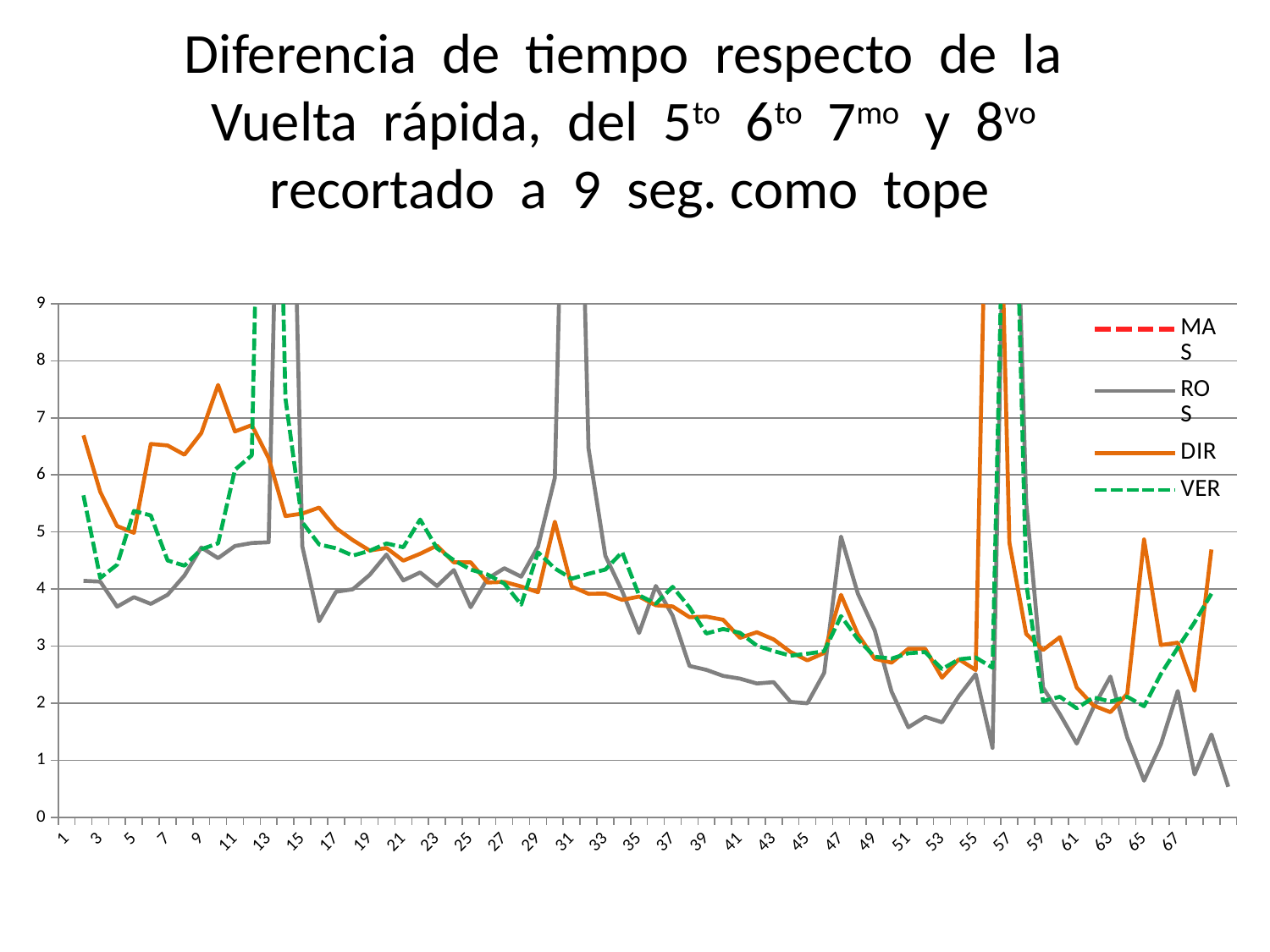

# Diferencia  de  tiempo  respecto  de  la  Vuelta  rápida,  del  5to  6to  7mo  y  8vo  recortado  a  9  seg. como  tope

### Chart

| Category | VET | WEB | ALO | MAS | RAI | ROS | HAM | DIR | VER |
|---|---|---|---|---|---|---|---|---|---|